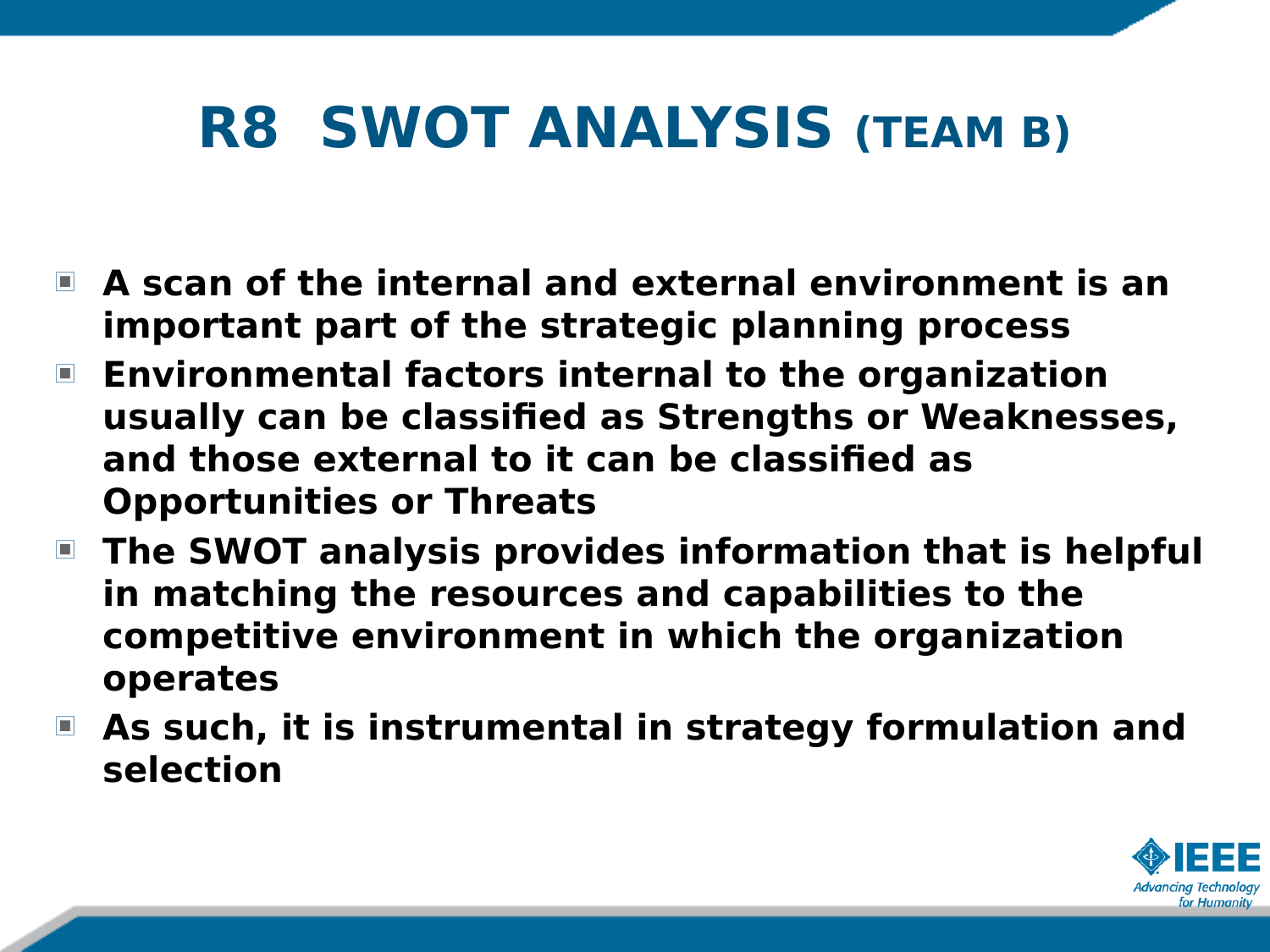

R8  SWOT ANALYSIS (TEAM B)
A scan of the internal and external environment is an important part of the strategic planning process
Environmental factors internal to the organization usually can be classified as Strengths or Weaknesses, and those external to it can be classified as Opportunities or Threats
The SWOT analysis provides information that is helpful in matching the resources and capabilities to the competitive environment in which the organization operates
As such, it is instrumental in strategy formulation and selection